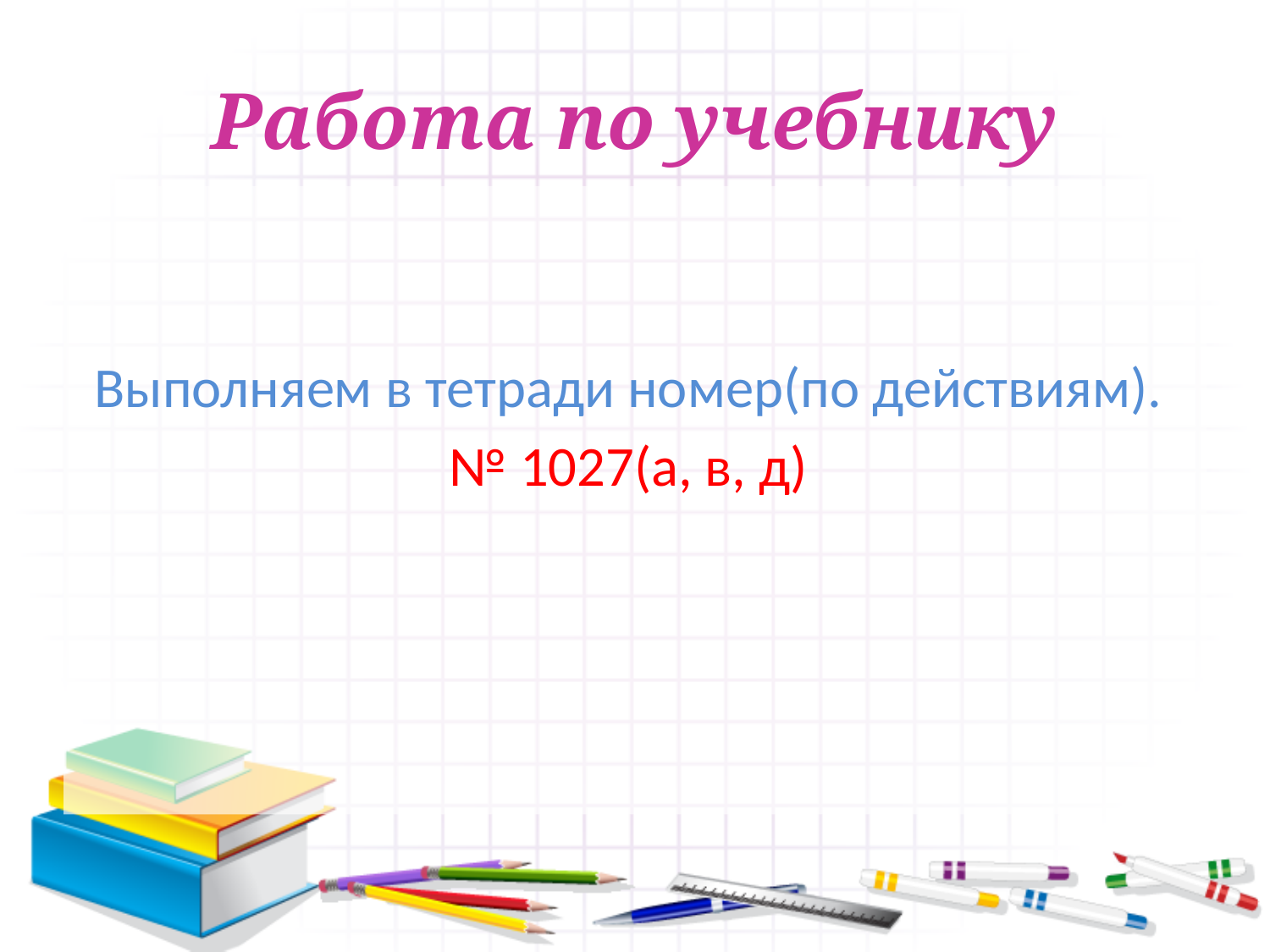

# Работа по учебнику

Выполняем в тетради номер(по действиям).
№ 1027(а, в, д)